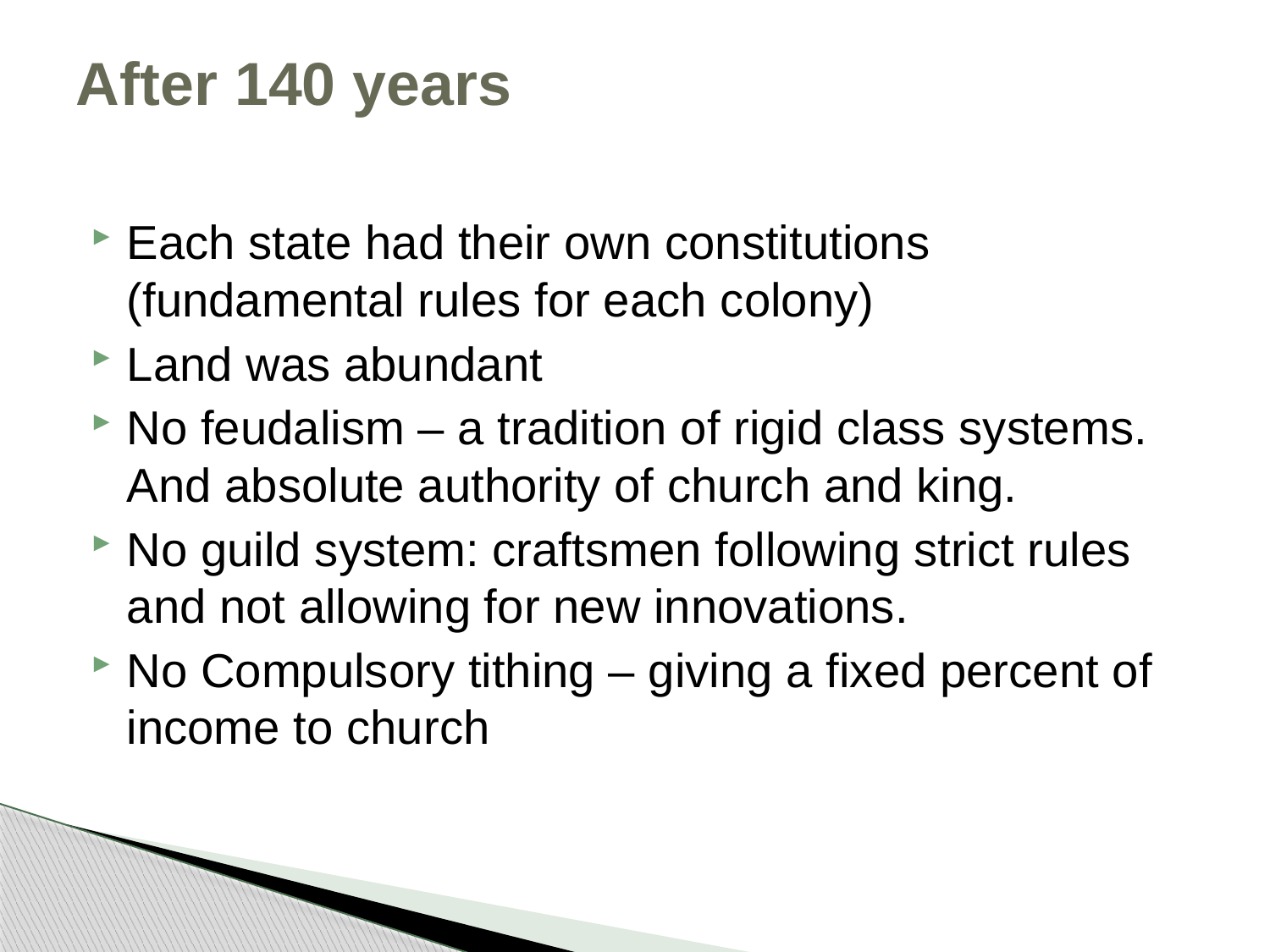

# After 140 years
Each state had their own constitutions (fundamental rules for each colony)
Land was abundant
No feudalism – a tradition of rigid class systems. And absolute authority of church and king.
No guild system: craftsmen following strict rules and not allowing for new innovations.
No Compulsory tithing – giving a fixed percent of income to church